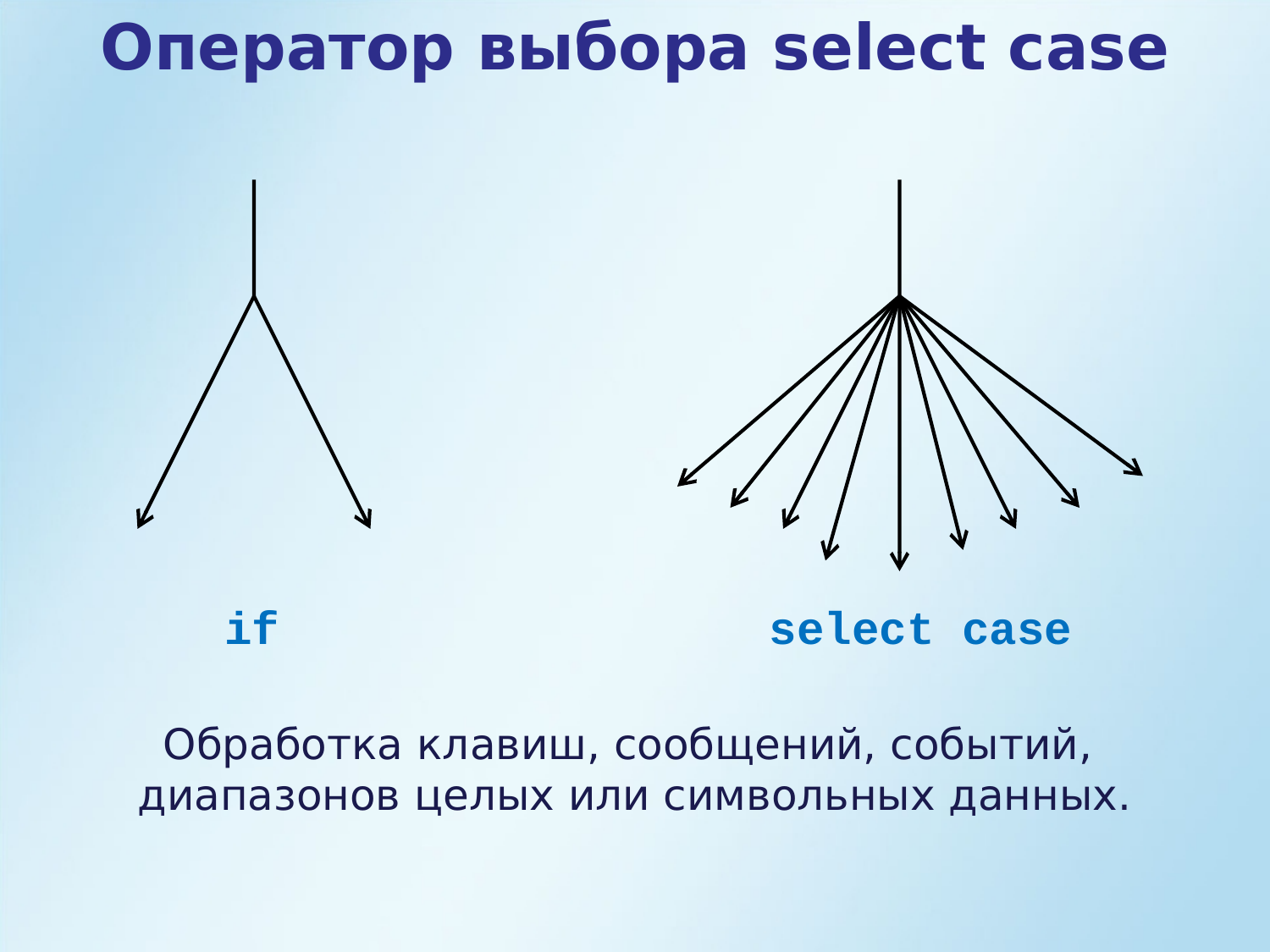

Оператор выбора select case

if
select case
Обработка клавиш, сообщений, событий,
диапазонов целых или символьных данных.